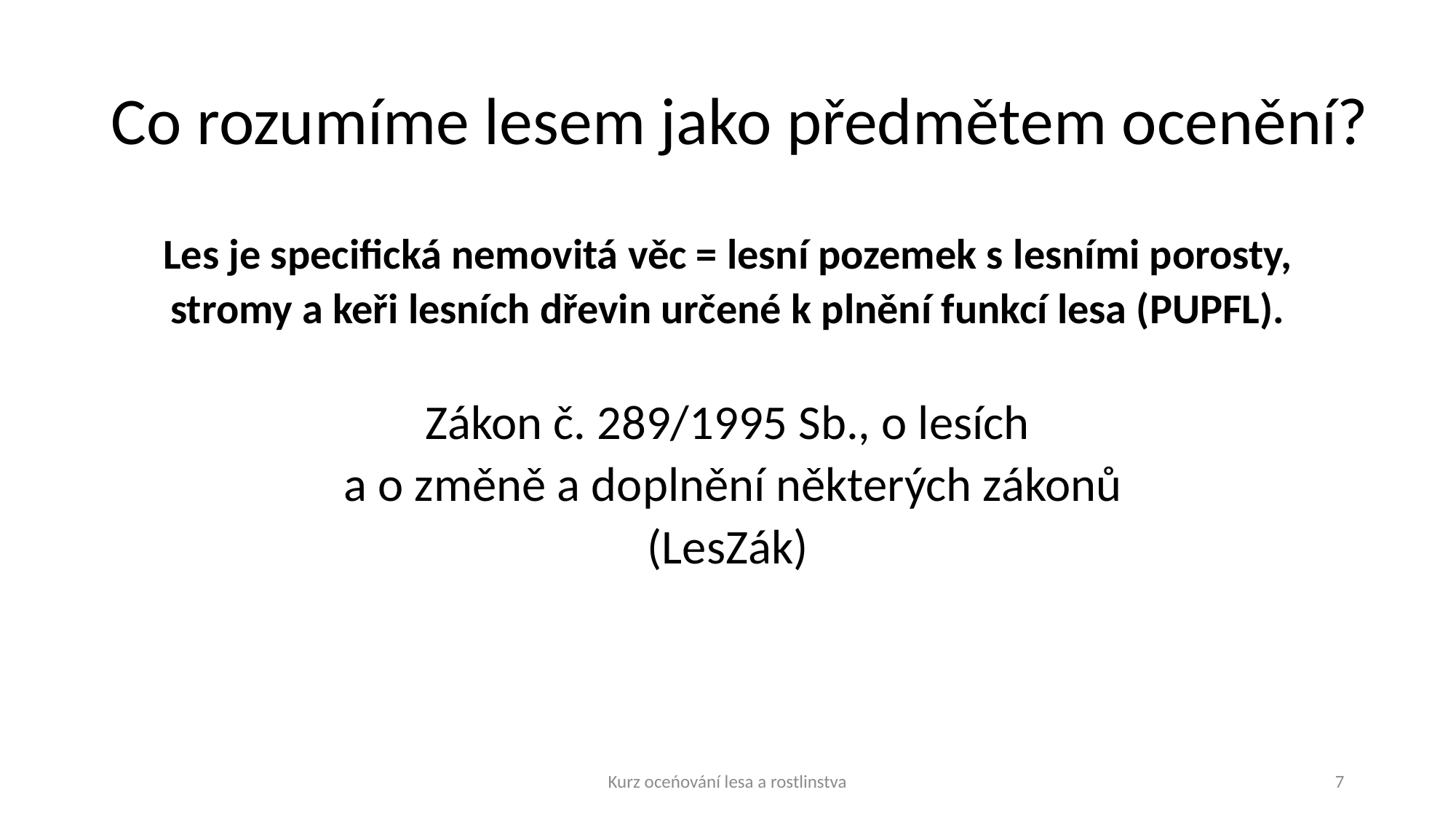

# Co rozumíme lesem jako předmětem ocenění?
Les je specifická nemovitá věc = lesní pozemek s lesními porosty, stromy a keři lesních dřevin určené k plnění funkcí lesa (PUPFL).

Zákon č. 289/1995 Sb., o lesích
 a o změně a doplnění některých zákonů
 (LesZák)

Kurz oceńování lesa a rostlinstva
7